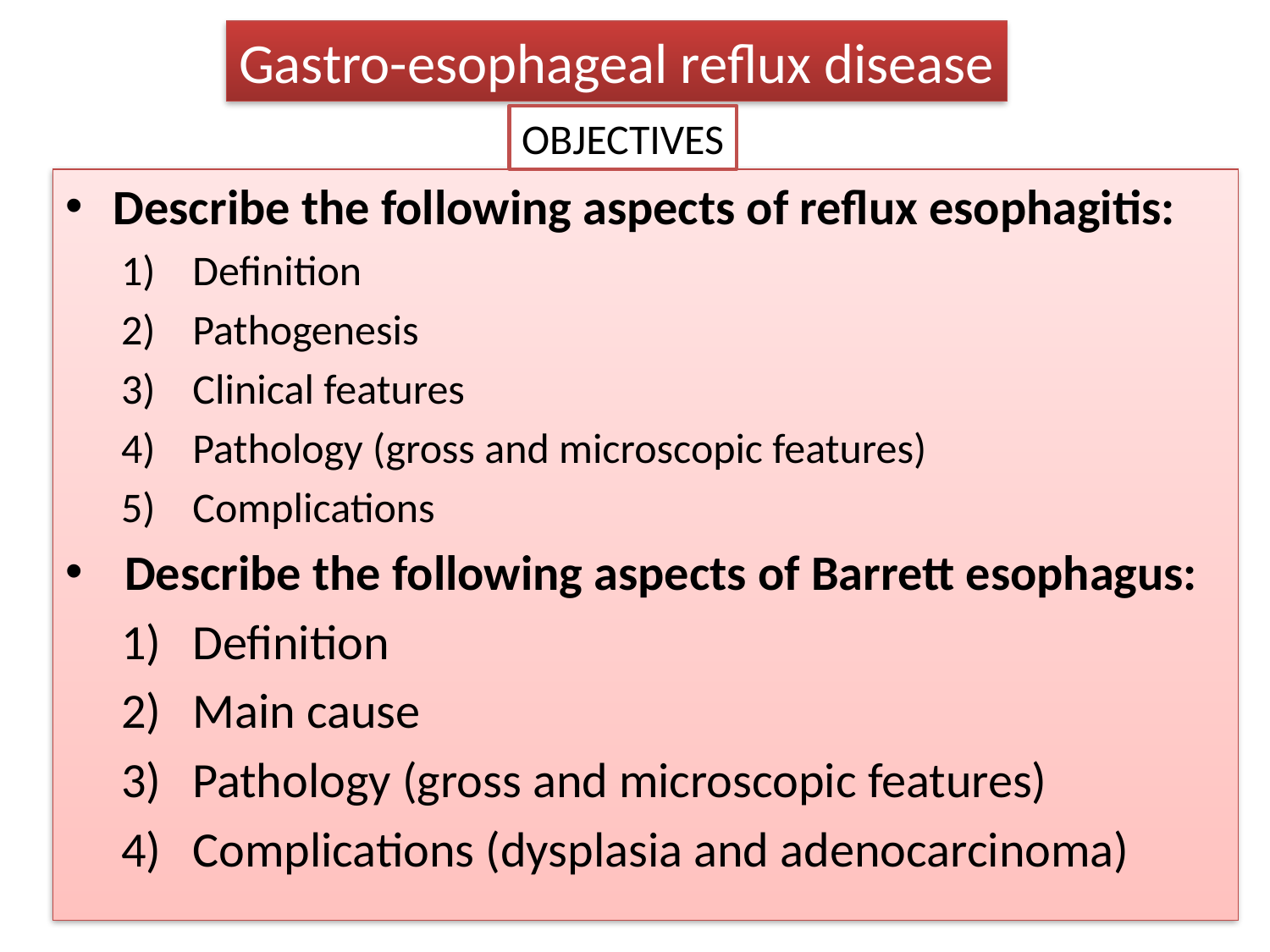

Gastro-esophageal reflux disease
OBJECTIVES
Describe the following aspects of reflux esophagitis:
Definition
Pathogenesis
Clinical features
Pathology (gross and microscopic features)
Complications
 Describe the following aspects of Barrett esophagus:
Definition
Main cause
Pathology (gross and microscopic features)
Complications (dysplasia and adenocarcinoma)